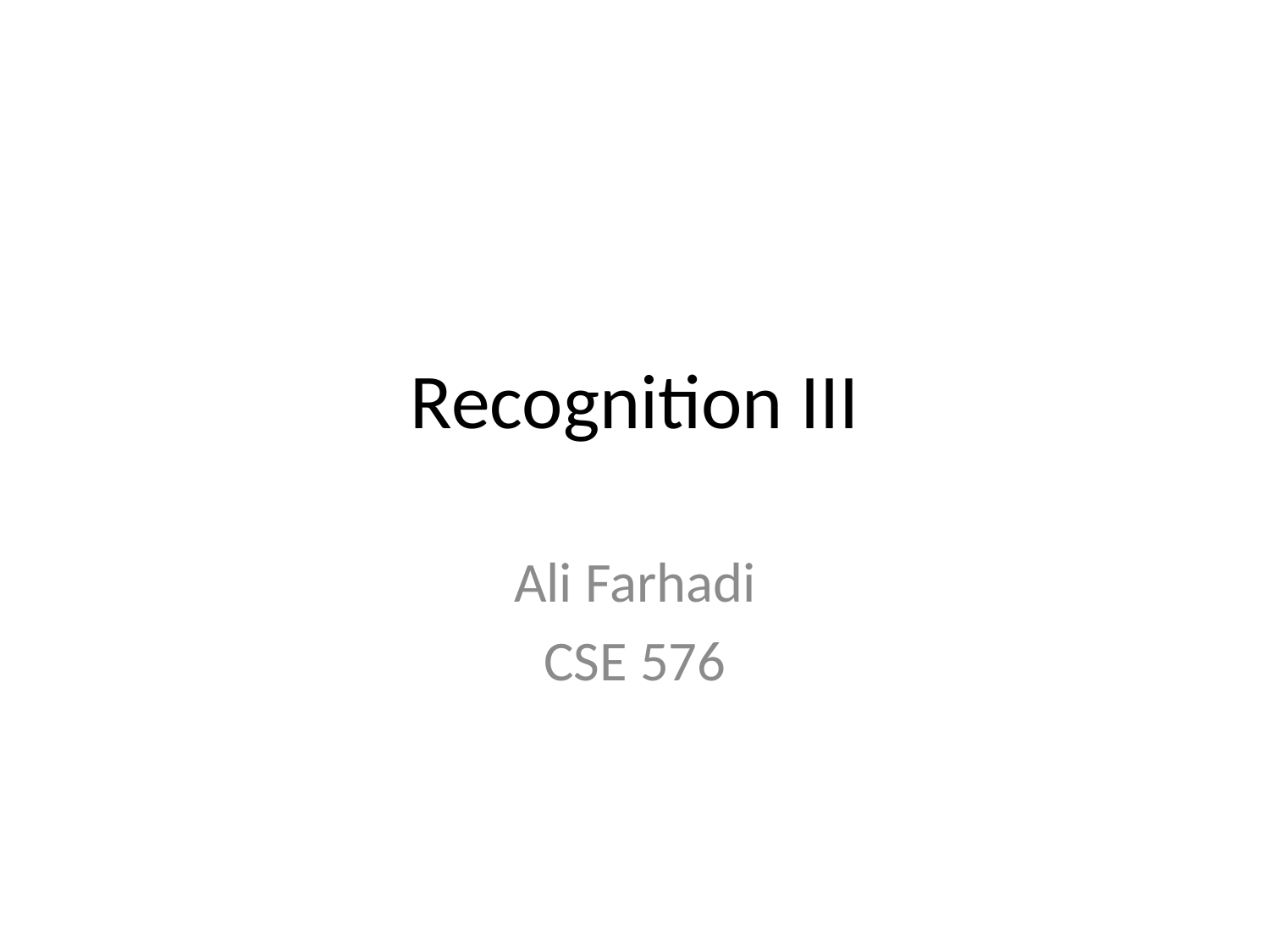

# Recognition III
Ali Farhadi
CSE 576